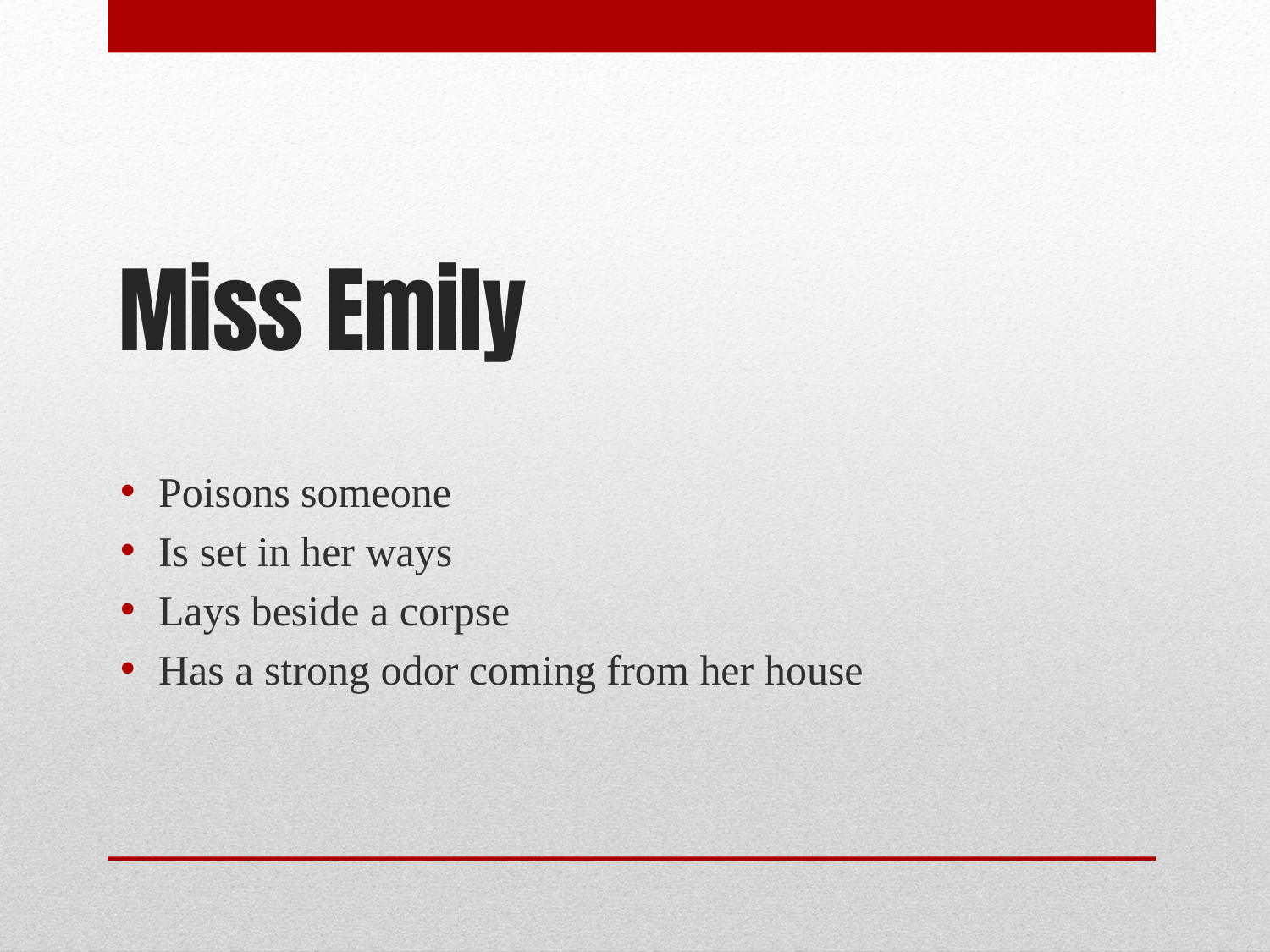

# Miss Emily
Poisons someone
Is set in her ways
Lays beside a corpse
Has a strong odor coming from her house